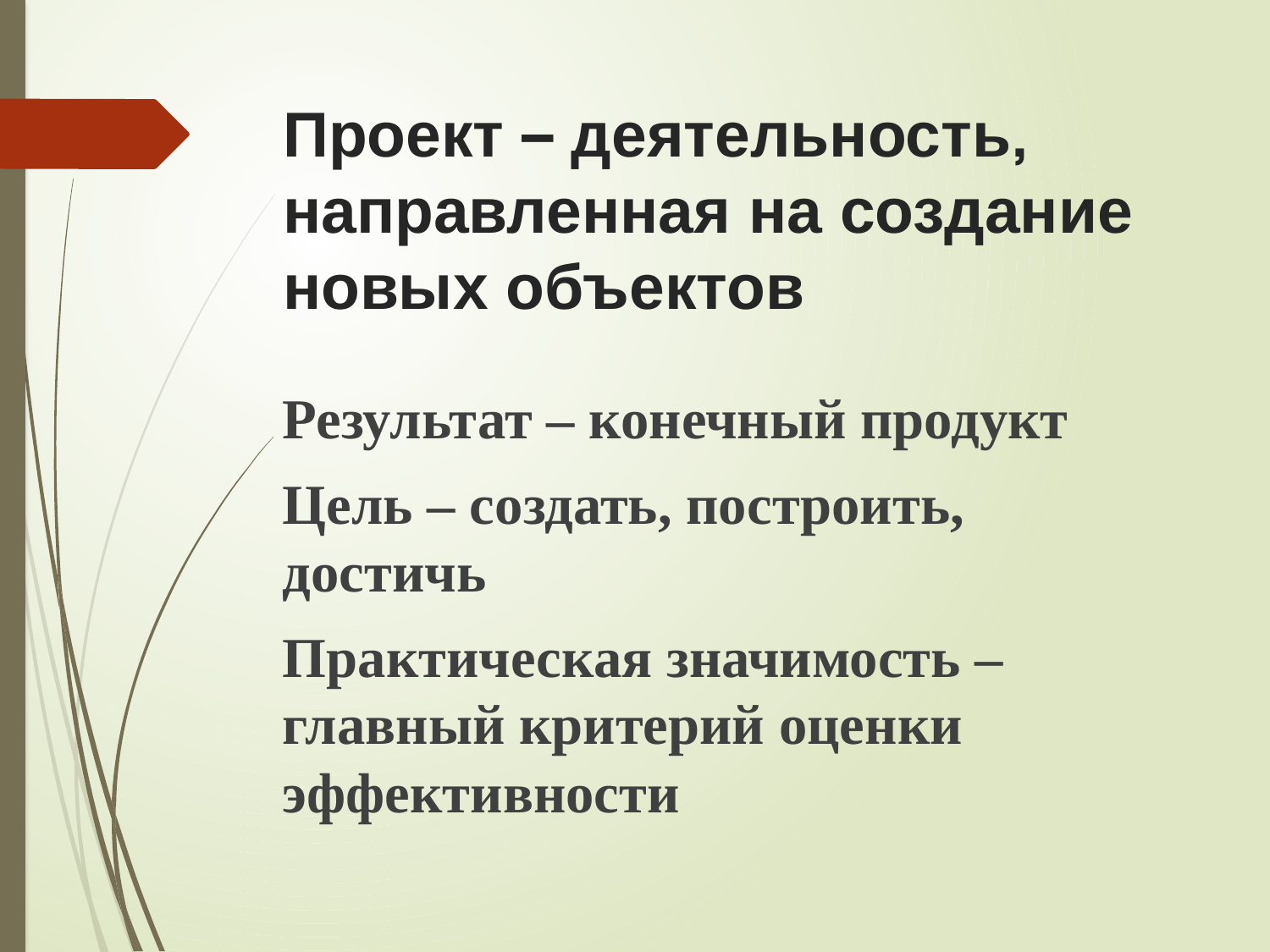

# Проект – деятельность, направленная на создание новых объектов
Результат – конечный продукт
Цель – создать, построить, достичь
Практическая значимость – главный критерий оценки эффективности